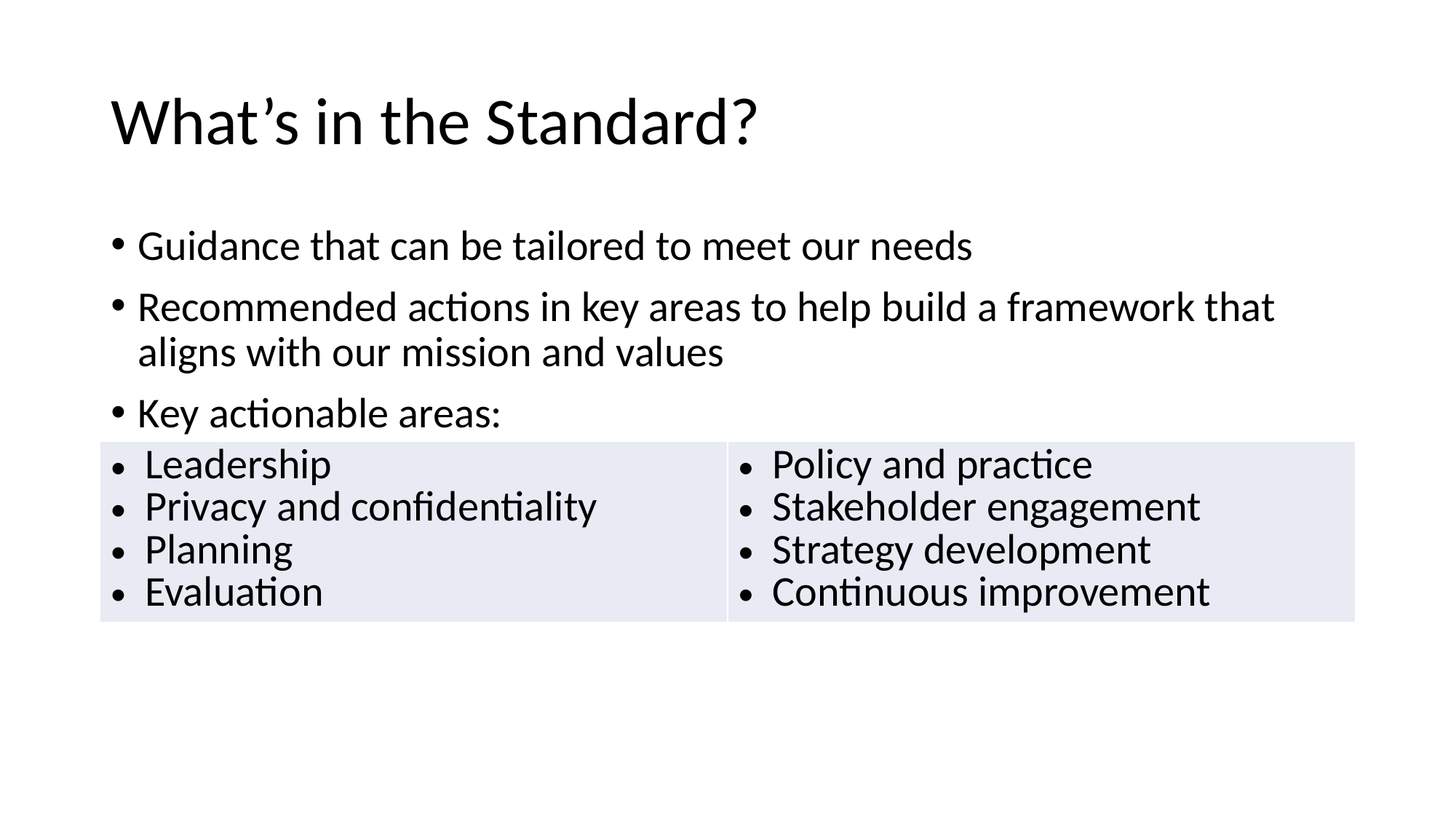

# What’s in the Standard?
Guidance that can be tailored to meet our needs
Recommended actions in key areas to help build a framework that aligns with our mission and values
Key actionable areas:

| Leadership Privacy and confidentiality Planning Evaluation | Policy and practice Stakeholder engagement Strategy development Continuous improvement |
| --- | --- |